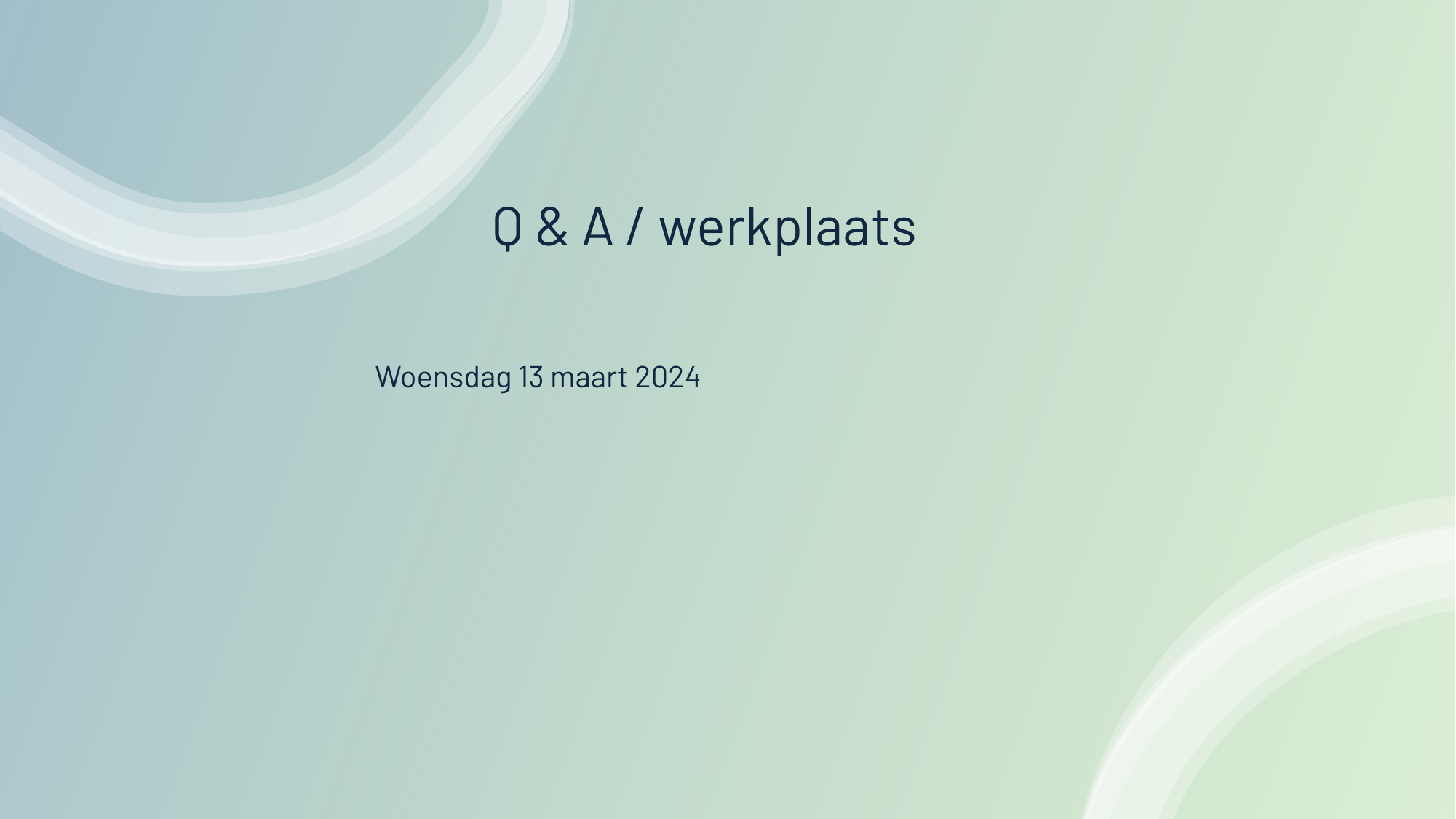

# Q & A / werkplaats
Woensdag 13 maart 2024